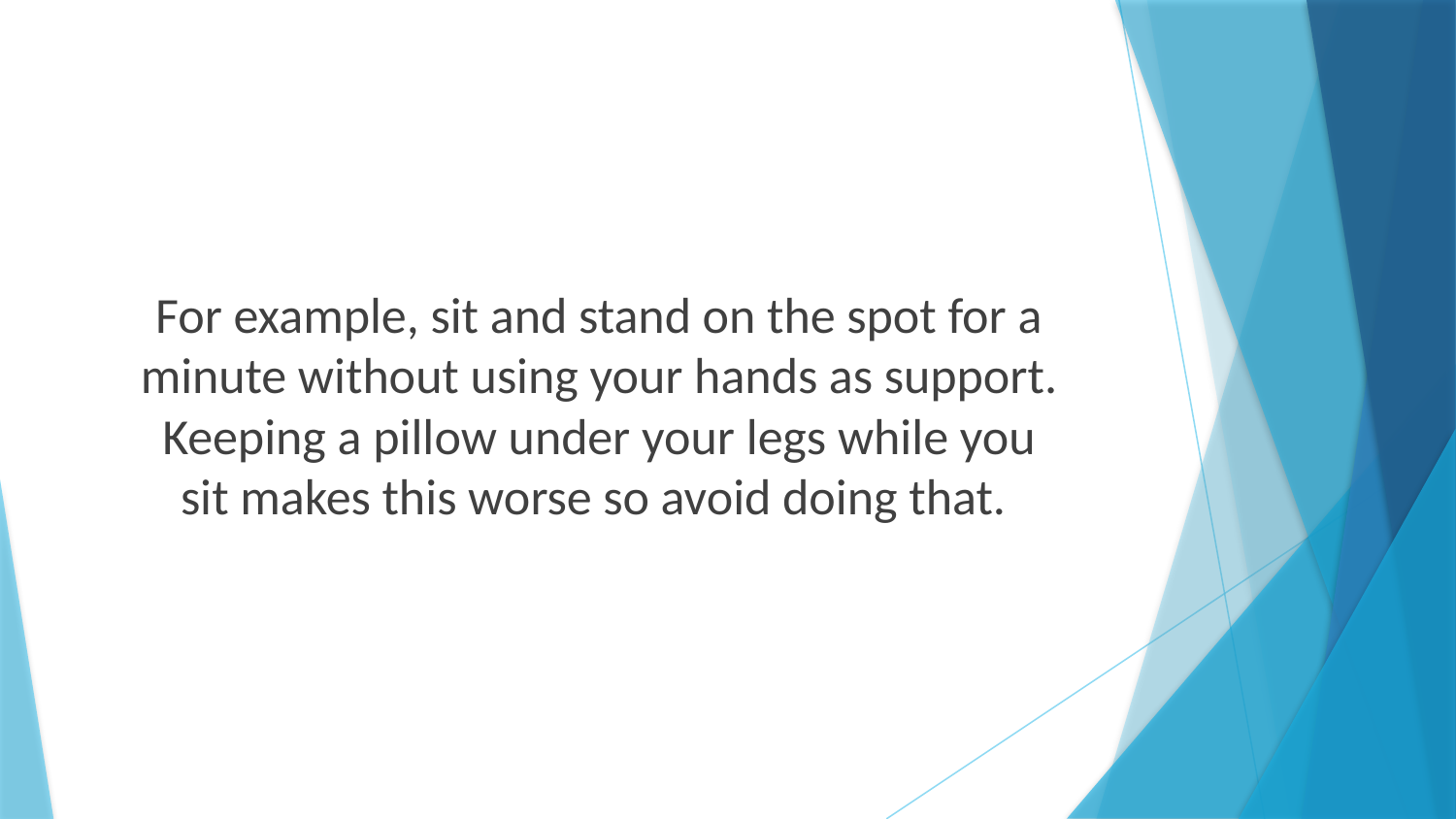

For example, sit and stand on the spot for a minute without using your hands as support. Keeping a pillow under your legs while you
sit makes this worse so avoid doing that.